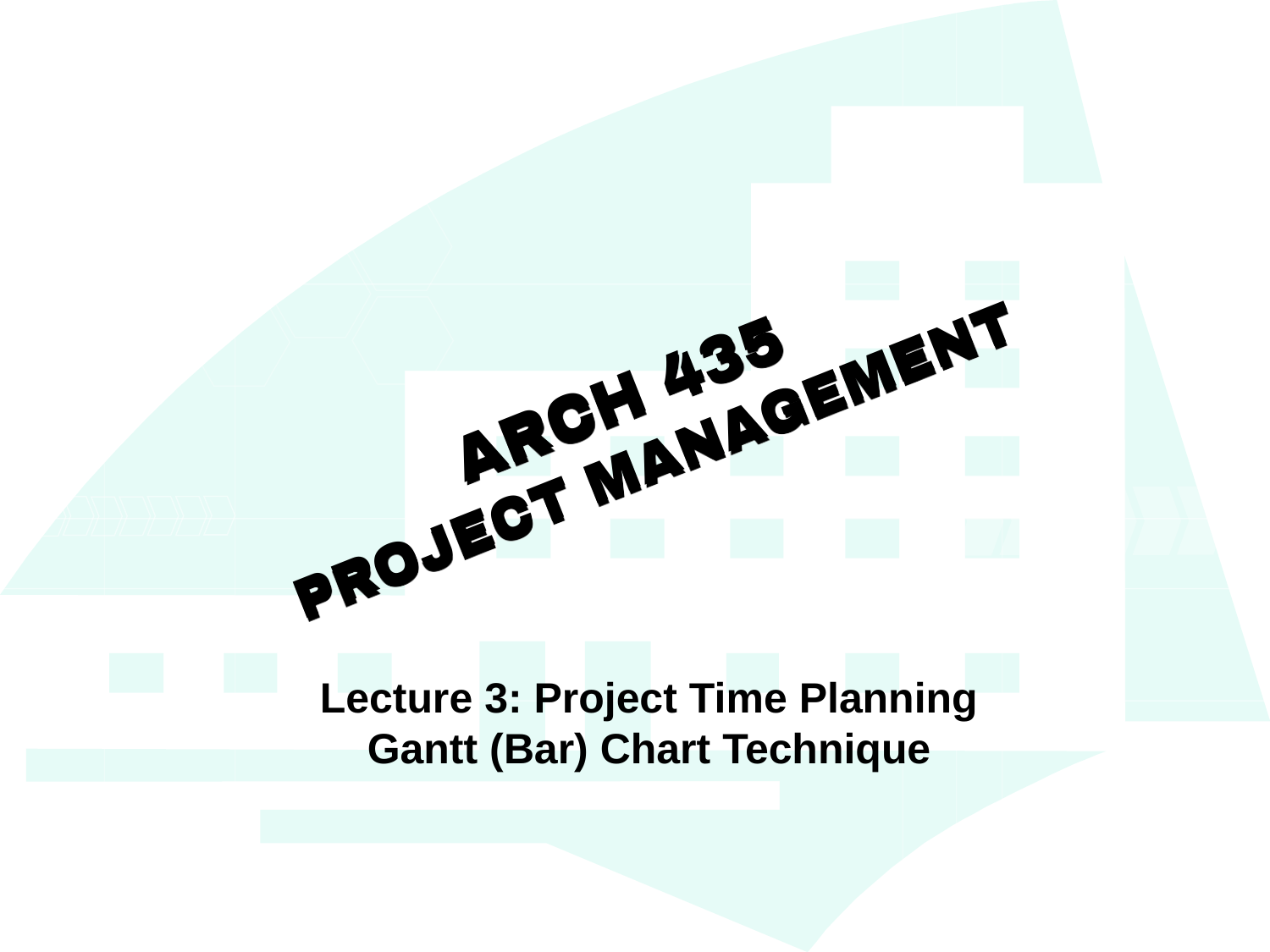

ARCH 435
 PROJECT MANAGEMENT
Lecture 3: Project Time Planning
Gantt (Bar) Chart Technique
1